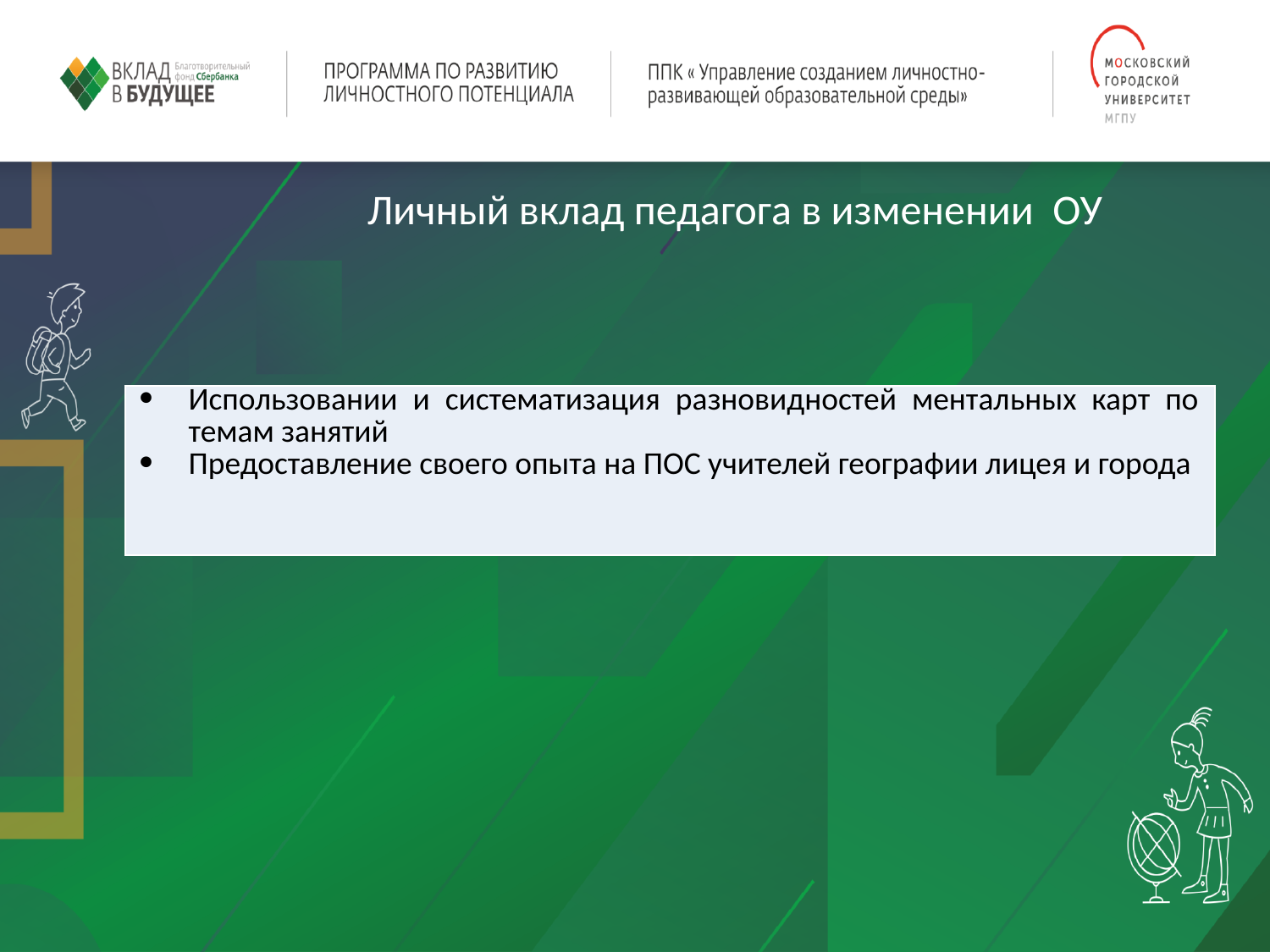

Личный вклад педагога в изменении  ОУ

| Использовании и систематизация разновидностей ментальных карт по темам занятий Предоставление своего опыта на ПОС учителей географии лицея и города |
| --- |